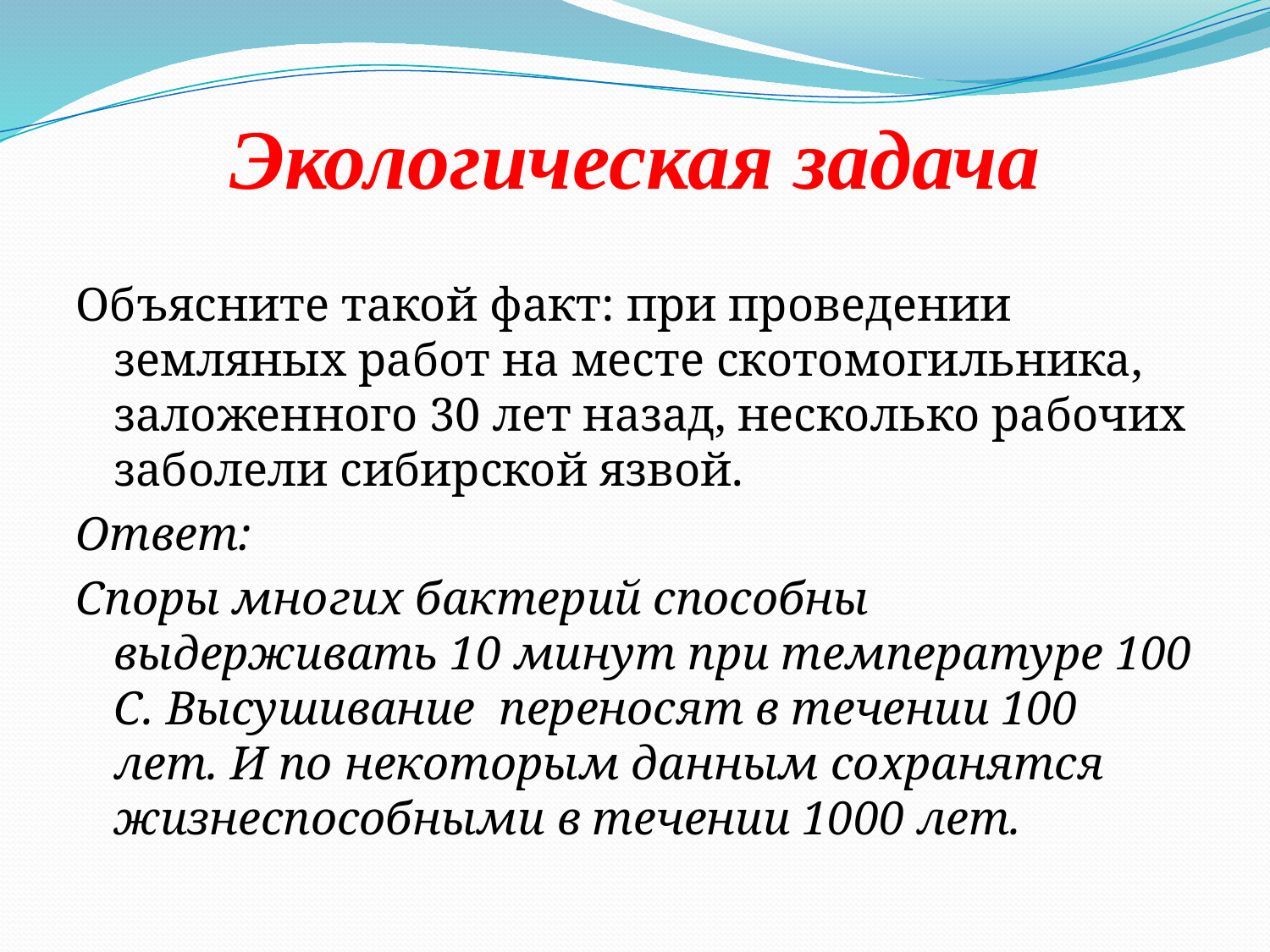

# Экологическая задача
Объясните такой факт: при проведении земляных работ на месте скотомогильника, заложенного 30 лет назад, несколько рабочих заболели сибирской язвой.
Ответ:
Споры многих бактерий способны выдерживать 10 минут при температуре 100 С. Высушивание  переносят в течении 100 лет. И по некоторым данным сохранятся жизнеспособными в течении 1000 лет.